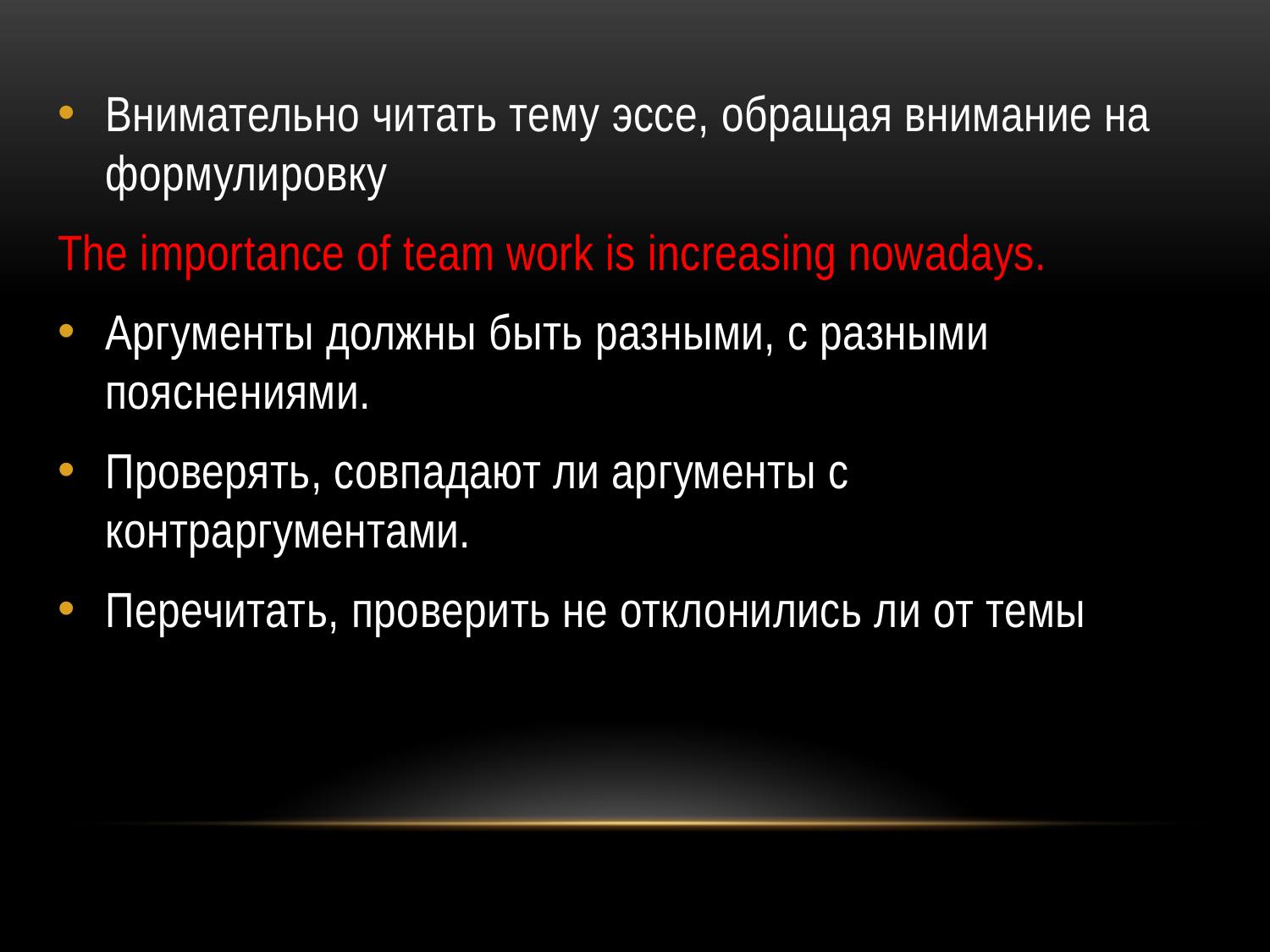

Внимательно читать тему эссе, обращая внимание на формулировку
The importance of team work is increasing nowadays.
Аргументы должны быть разными, с разными пояснениями.
Проверять, совпадают ли аргументы с  контраргументами.
Перечитать, проверить не отклонились ли от темы